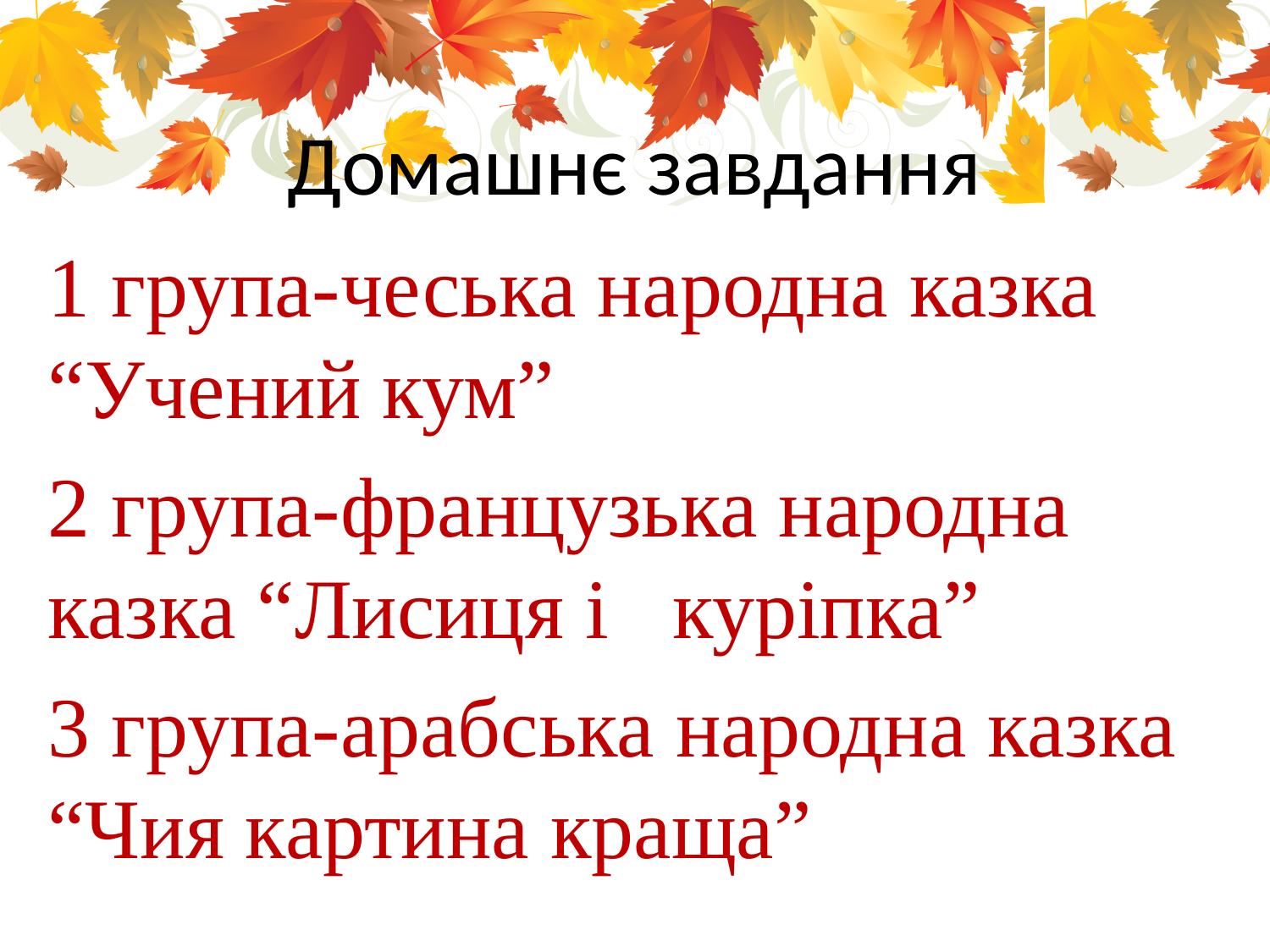

# Домашнє завдання
1 група-чеська народна казка “Учений кум”
2 група-французька народна казка “Лисиця і   куріпка”
3 група-арабська народна казка “Чия картина краща”